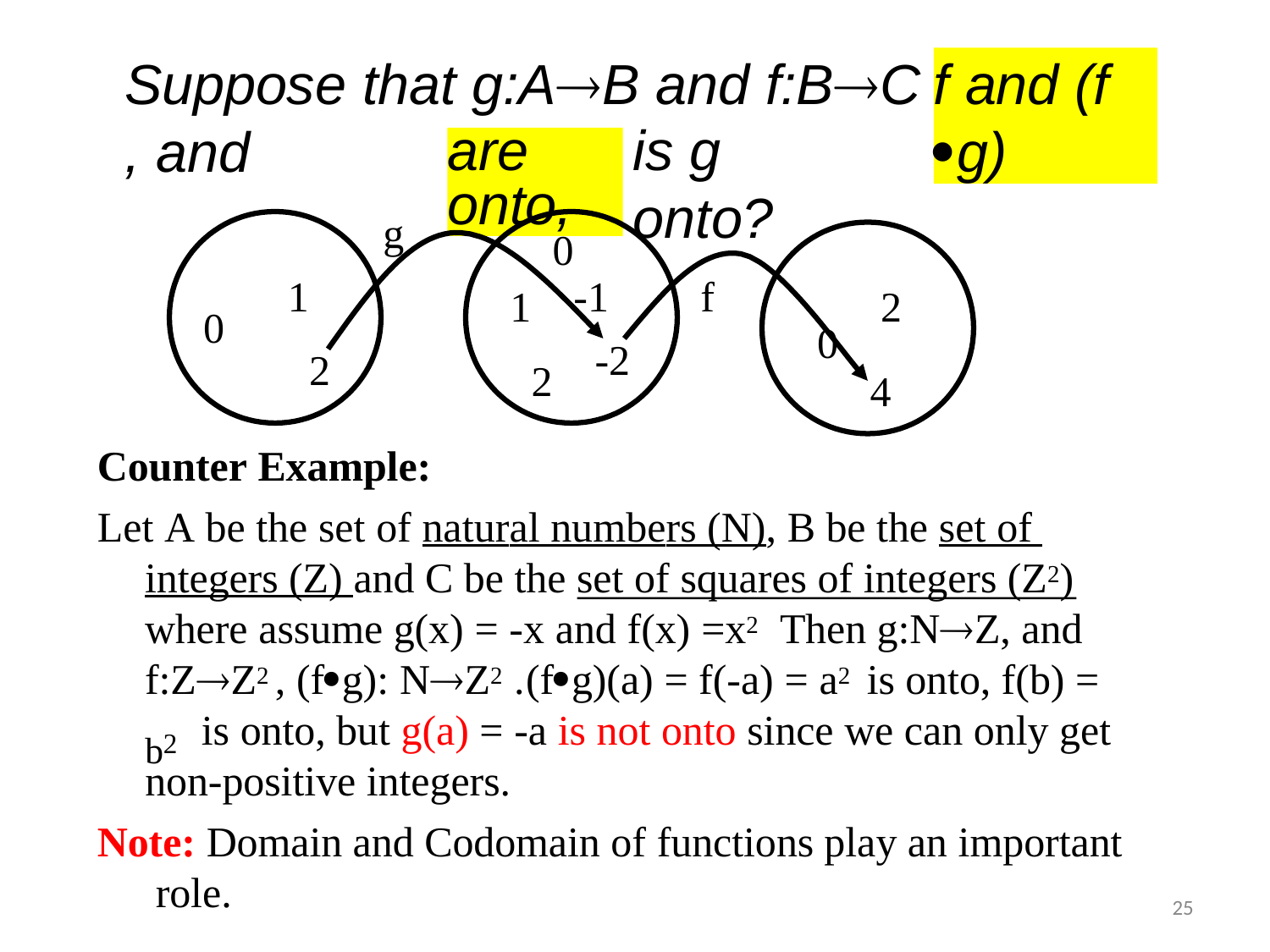

# Suppose that g:A→B and f:B→C , and
f and (f •g)
is g onto?
f
0
are onto,
g

0
-1

1
2

1
2
4
0
-2
2
Counter Example:
Let A be the set of natural numbers (N), B be the set of  integers (Z) and C be the set of squares of integers (Z2)  where assume g(x) = -x and f(x) =x2	Then g:N→Z, and  f:Z→Z2 , (f•g): N→Z2 .	(f•g)(a) = f(-a) = a2 is onto, f(b) =

b2
is onto, but g(a) = -a is not onto since we can only get
non-positive integers.
Note: Domain and Codomain of functions play an important  role.
25